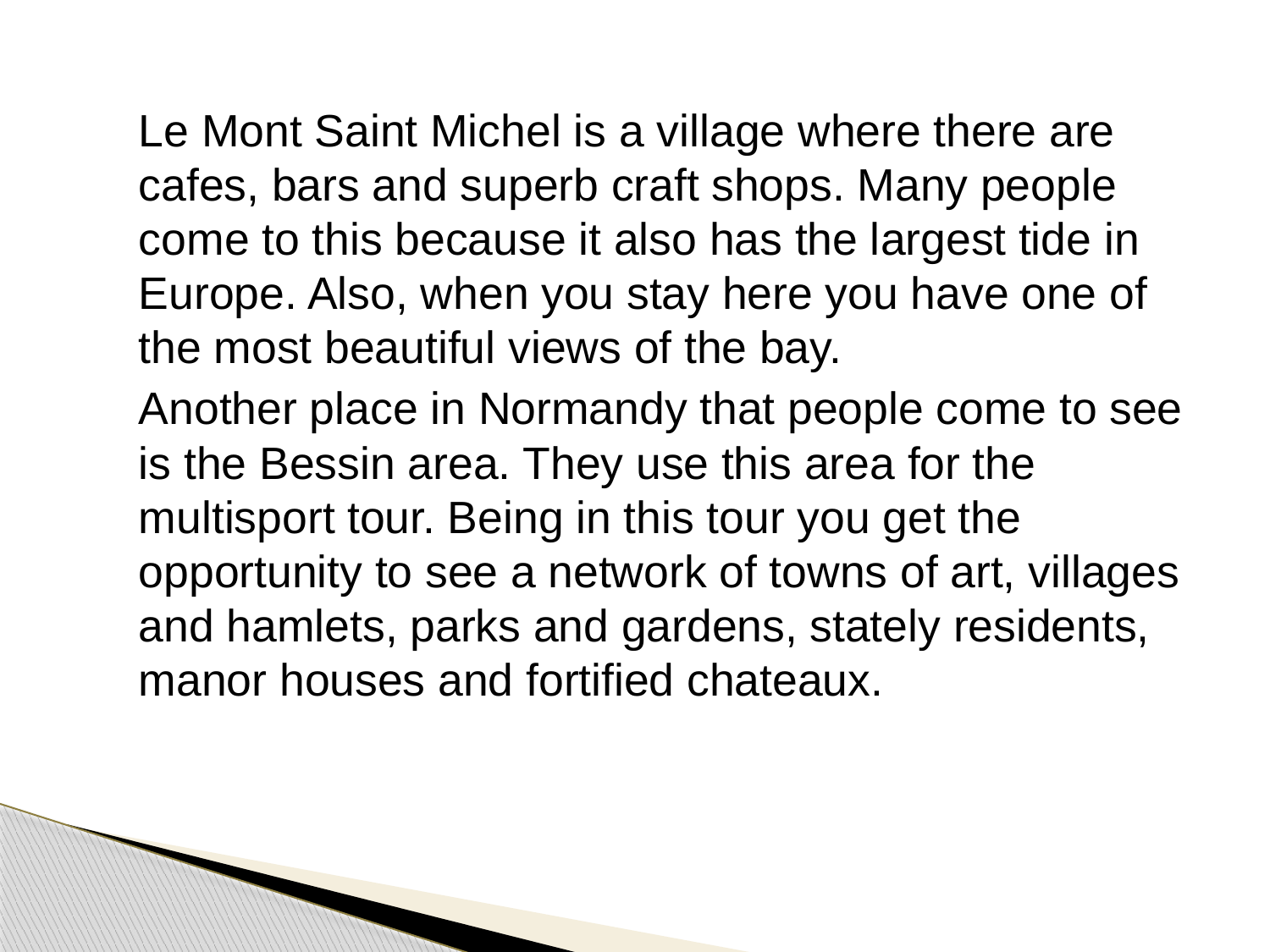

Le Mont Saint Michel is a village where there are cafes, bars and superb craft shops. Many people come to this because it also has the largest tide in Europe. Also, when you stay here you have one of the most beautiful views of the bay.
		Another place in Normandy that people come to see is the Bessin area. They use this area for the multisport tour. Being in this tour you get the opportunity to see a network of towns of art, villages and hamlets, parks and gardens, stately residents, manor houses and fortified chateaux.